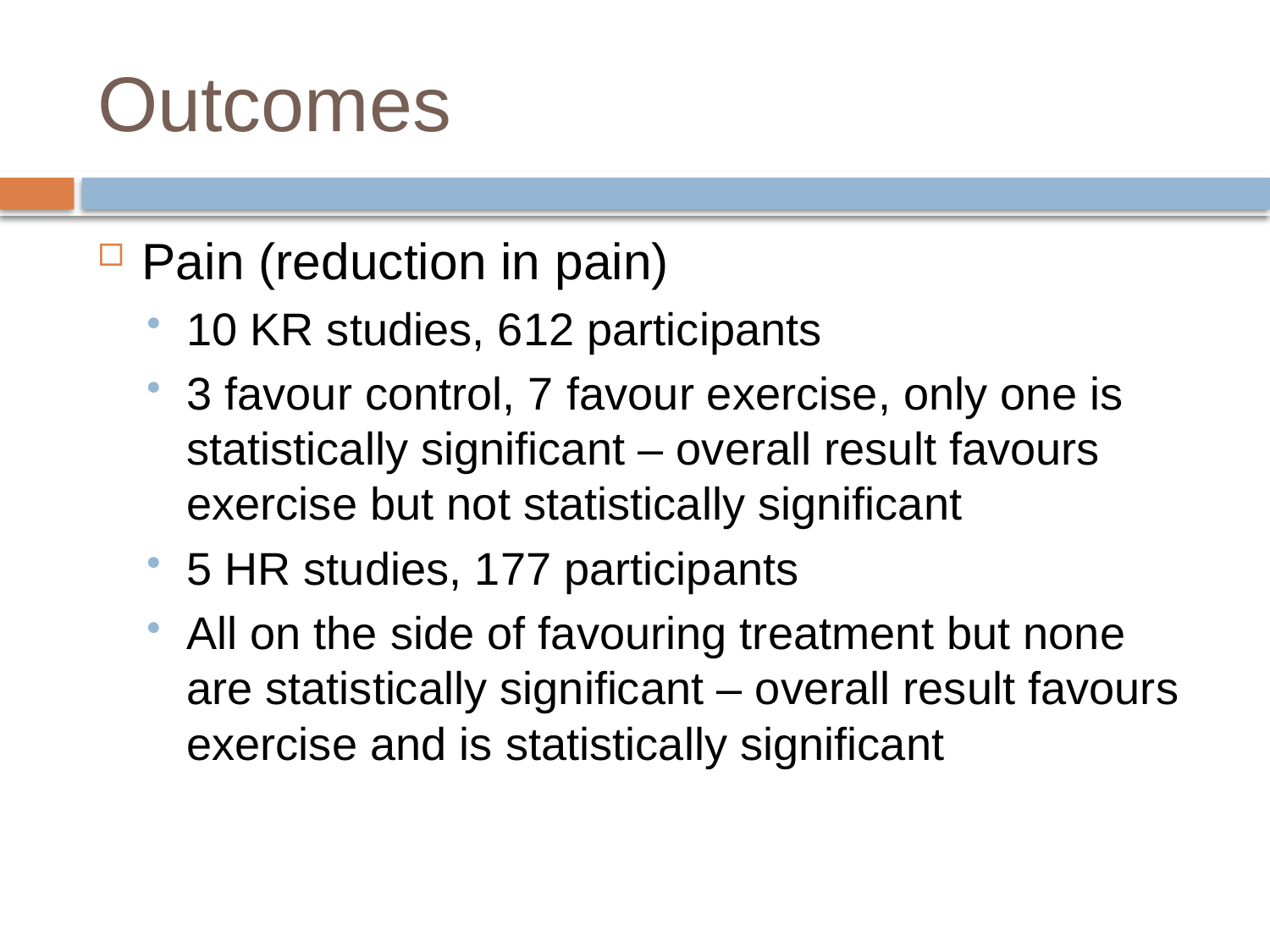

# Outcomes
Pain (reduction in pain)
10 KR studies, 612 participants
3 favour control, 7 favour exercise, only one is statistically significant – overall result favours exercise but not statistically significant
5 HR studies, 177 participants
All on the side of favouring treatment but none are statistically significant – overall result favours exercise and is statistically significant